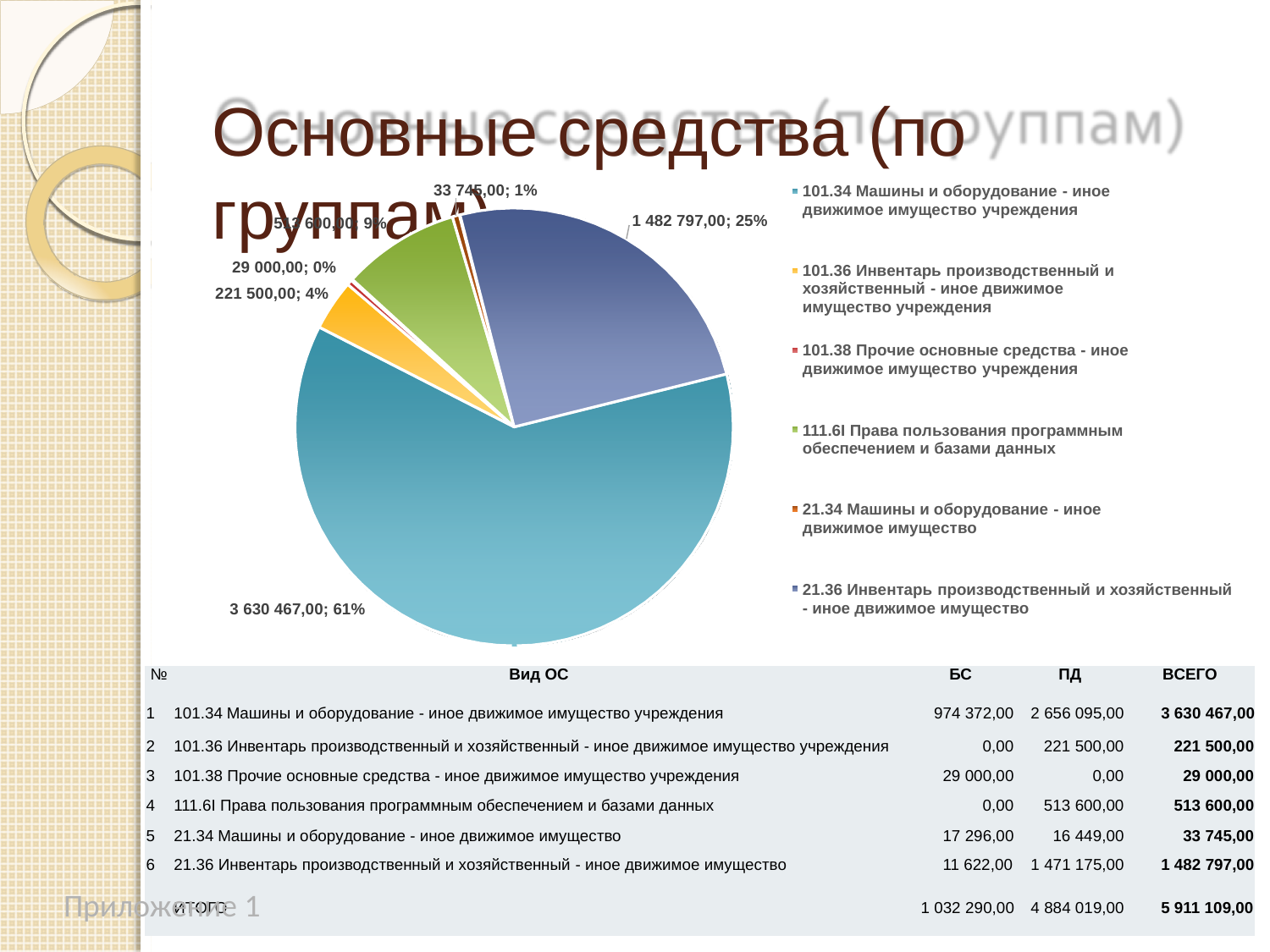

# Основные средства (по группам)

33 745,00; 1%
101.34 Машины и оборудование - иное движимое имущество учреждения

1 482 797,00; 25%
513 600,00; 9%

29 000,00; 0%
221 500,00; 4%
101.36 Инвентарь производственный и хозяйственный - иное движимое имущество учреждения

101.38 Прочие основные средства - иное движимое имущество учреждения

111.6I Права пользования программным обеспечением и базами данных

21.34 Машины и оборудование - иное движимое имущество

21.36 Инвентарь производственный и хозяйственный
- иное движимое имущество

3 630 467,00; 61%
| № | Вид ОС | БС | ПД | ВСЕГО |
| --- | --- | --- | --- | --- |
| 1 | 101.34 Машины и оборудование - иное движимое имущество учреждения | 974 372,00 | 2 656 095,00 | 3 630 467,00 |
| 2 | 101.36 Инвентарь производственный и хозяйственный - иное движимое имущество учреждения | 0,00 | 221 500,00 | 221 500,00 |
| 3 | 101.38 Прочие основные средства - иное движимое имущество учреждения | 29 000,00 | 0,00 | 29 000,00 |
| 4 | 111.6I Права пользования программным обеспечением и базами данных | 0,00 | 513 600,00 | 513 600,00 |
| 5 | 21.34 Машины и оборудование - иное движимое имущество | 17 296,00 | 16 449,00 | 33 745,00 |
| 6 | 21.36 Инвентарь производственный и хозяйственный - иное движимое имущество | 11 622,00 | 1 471 175,00 | 1 482 797,00 |
|  | ИТОГО | 1 032 290,00 | 4 884 019,00 | 5 911 109,00 |
Приложение 1